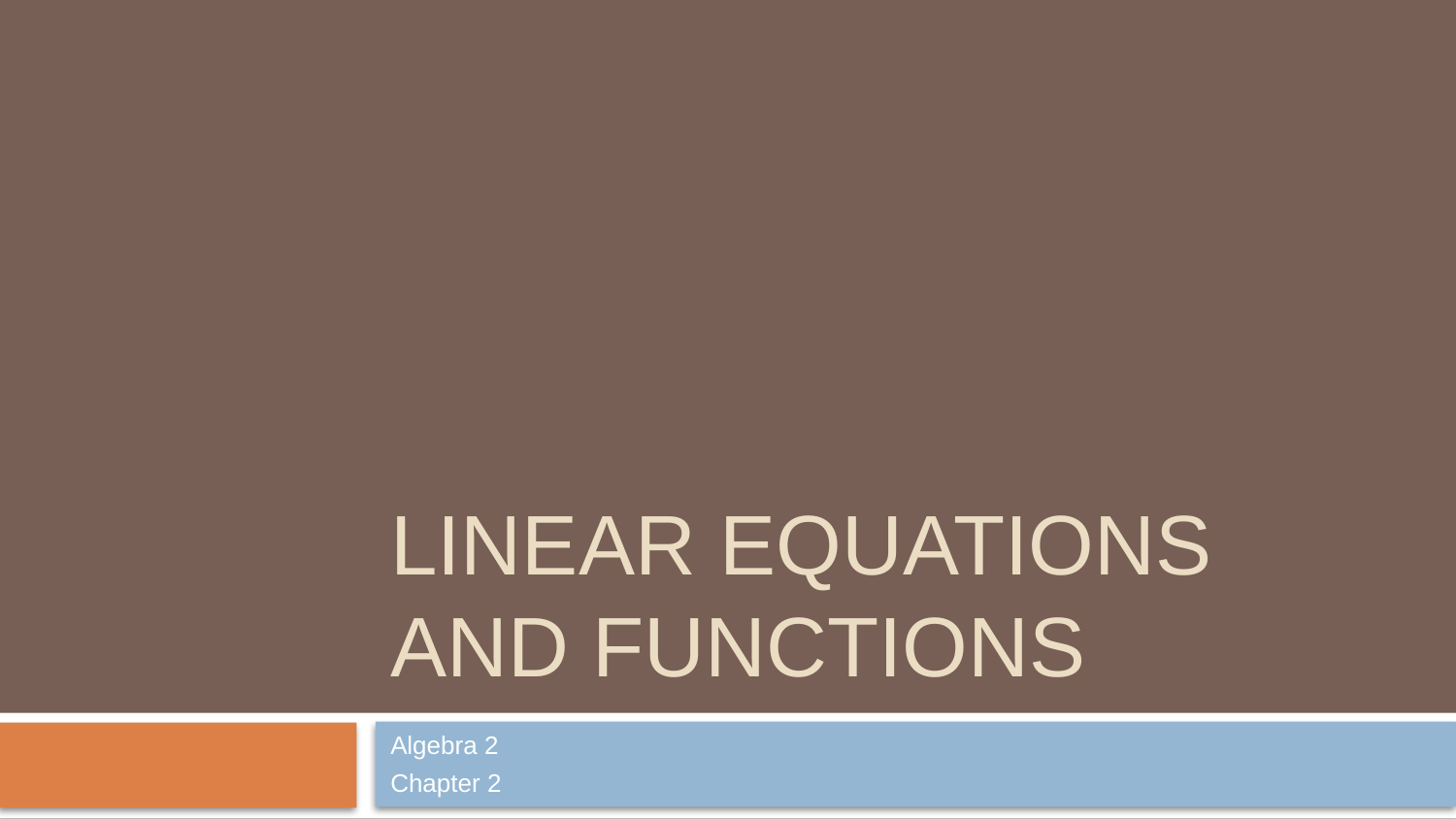

# Linear Equations and Functions
Algebra 2
Chapter 2